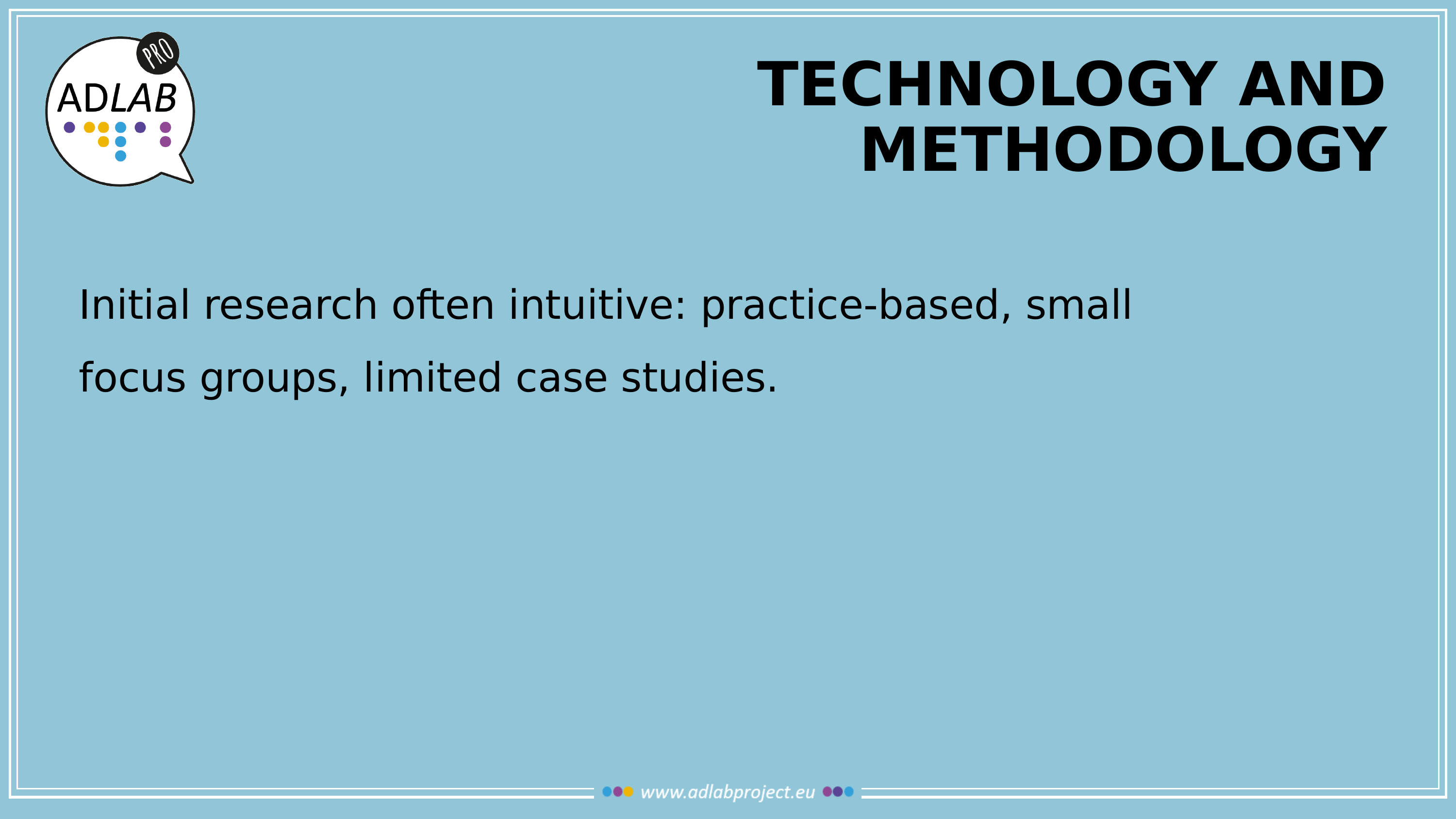

# TECHNOLOGY AND METHODOLOGY
Initial research often intuitive: practice-based, small focus groups, limited case studies.